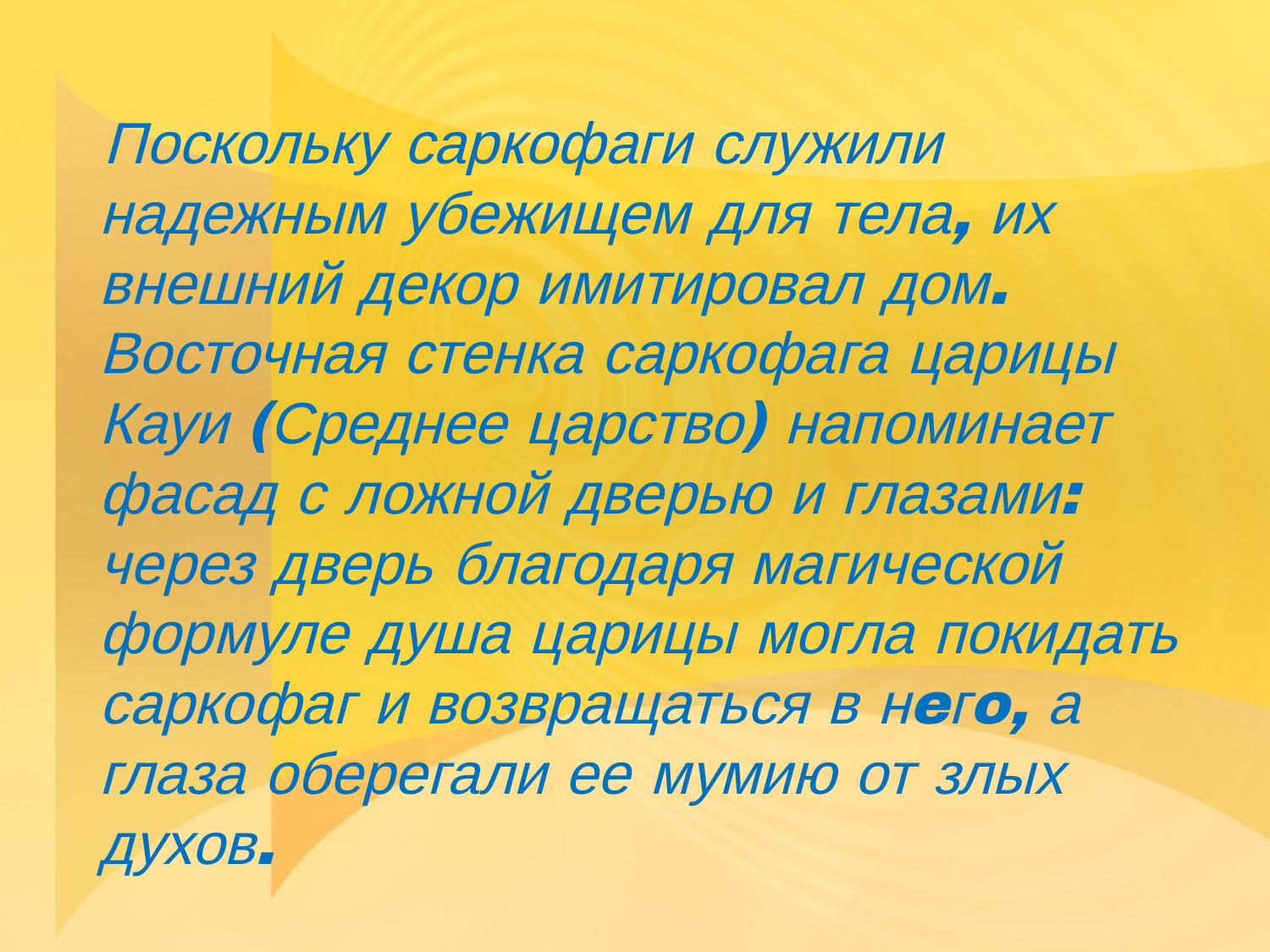

Поскольку саркофаги служили надежным убежищем для тела, их внешний декор имитировал дом. Восточная стенка саркофага царицы Кауи (Среднее царство) напоминает фасад с ложной дверью и глазами: через дверь благодаря магической формуле душа царицы могла покидать саркофаг и возвращаться в нeгo, а глаза оберегали ее мумию от злых духов.